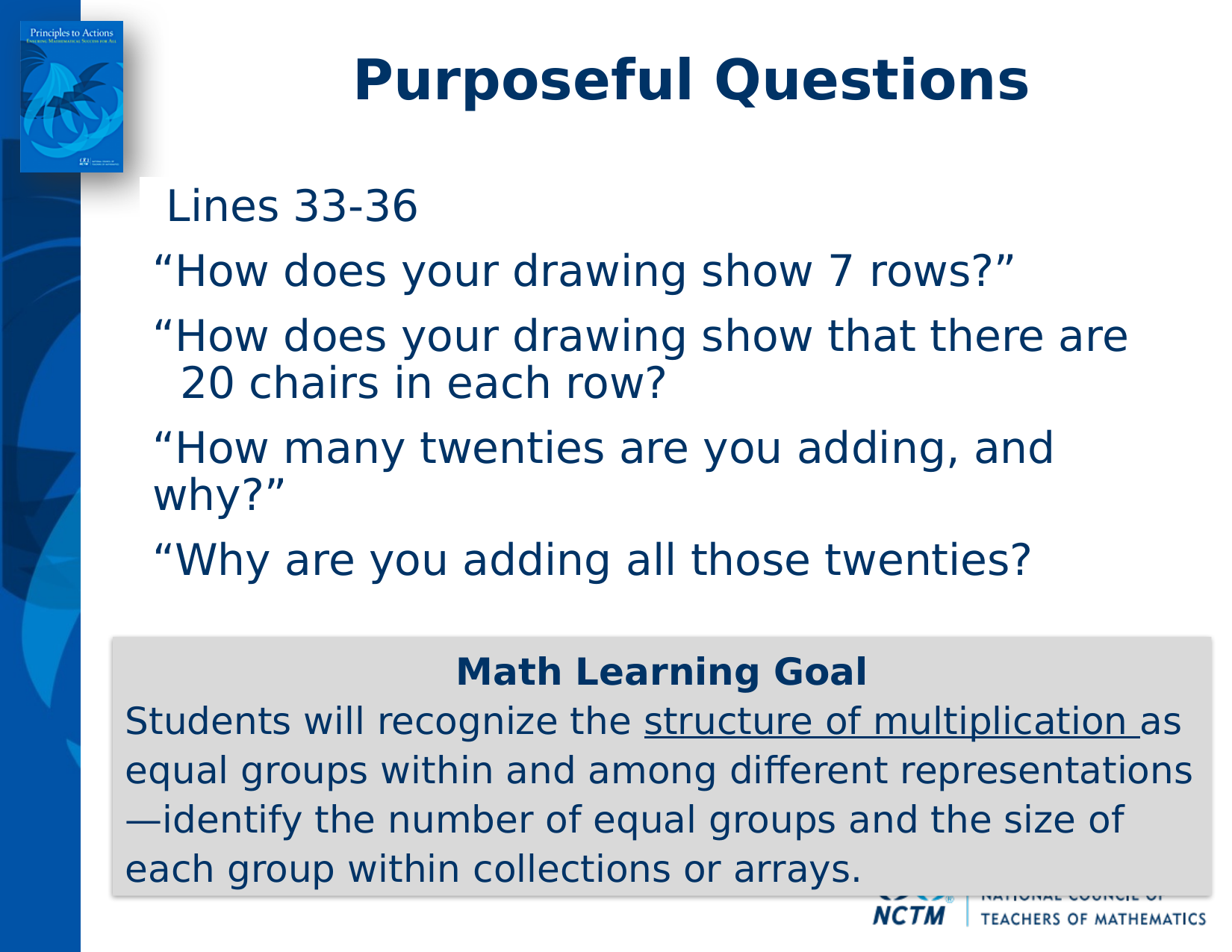

Purposeful Questions
 Lines 33-36
“How does your drawing show 7 rows?”
“How does your drawing show that there are
  20 chairs in each row?
“How many twenties are you adding, and why?”
“Why are you adding all those twenties?
Math Learning Goal
Students will recognize the structure of multiplication as equal groups within and among different representations—identify the number of equal groups and the size of each group within collections or arrays.